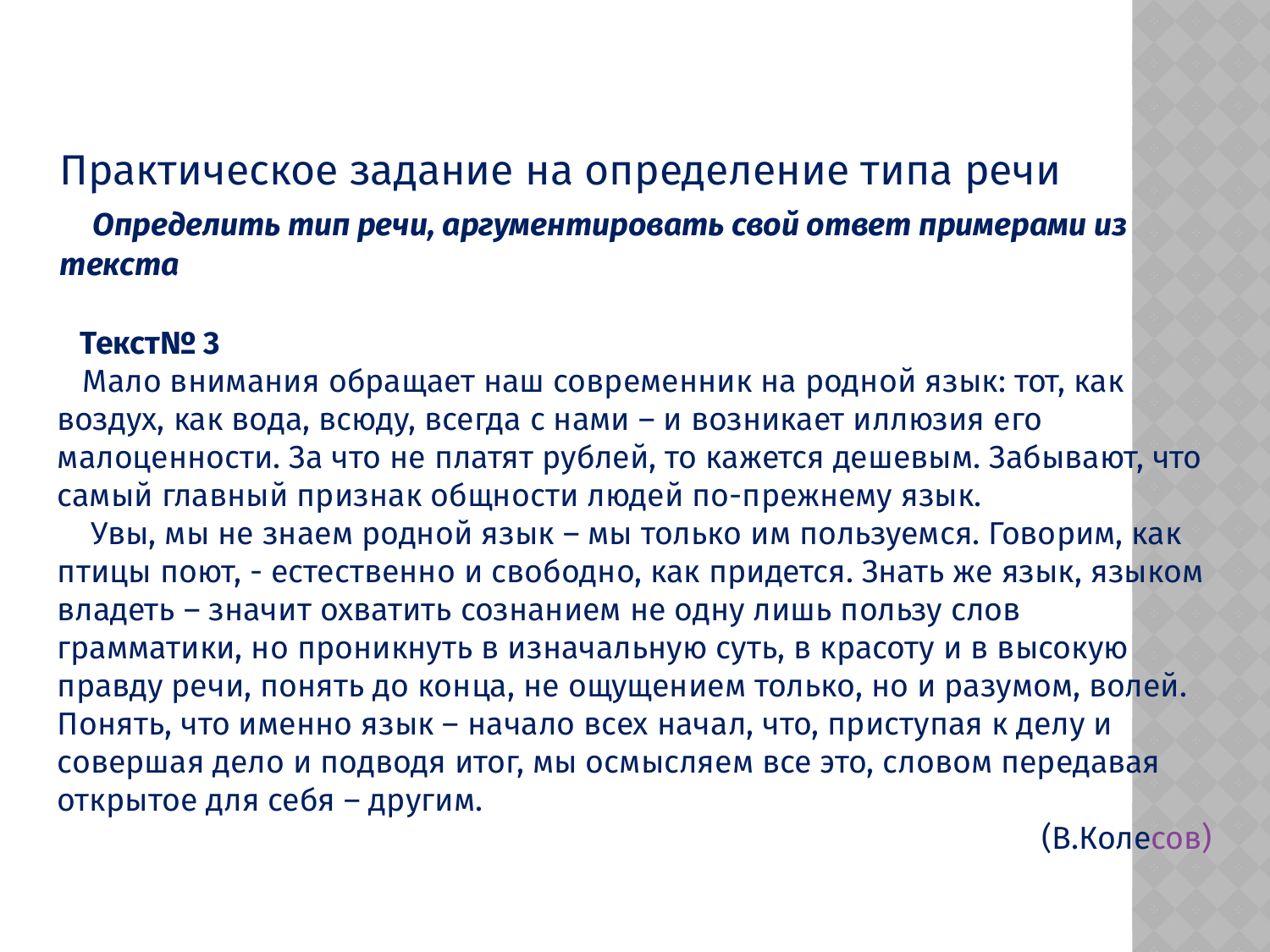

Практическое задание на определение типа речи
   Определить тип речи, аргументировать свой ответ примерами из текста
   Текст№ 3
   Мало внимания обращает наш современник на родной язык: тот, как воздух, как вода, всюду, всегда с нами – и возникает иллюзия его малоценности. За что не платят рублей, то кажется дешевым. Забывают, что самый главный признак общности людей по-прежнему язык.
    Увы, мы не знаем родной язык – мы только им пользуемся. Говорим, как птицы поют, - естественно и свободно, как придется. Знать же язык, языком владеть – значит охватить сознанием не одну лишь пользу слов грамматики, но проникнуть в изначальную суть, в красоту и в высокую правду речи, понять до конца, не ощущением только, но и разумом, волей. Понять, что именно язык – начало всех начал, что, приступая к делу и совершая дело и подводя итог, мы осмысляем все это, словом передавая открытое для себя – другим.
(В.Колесов)